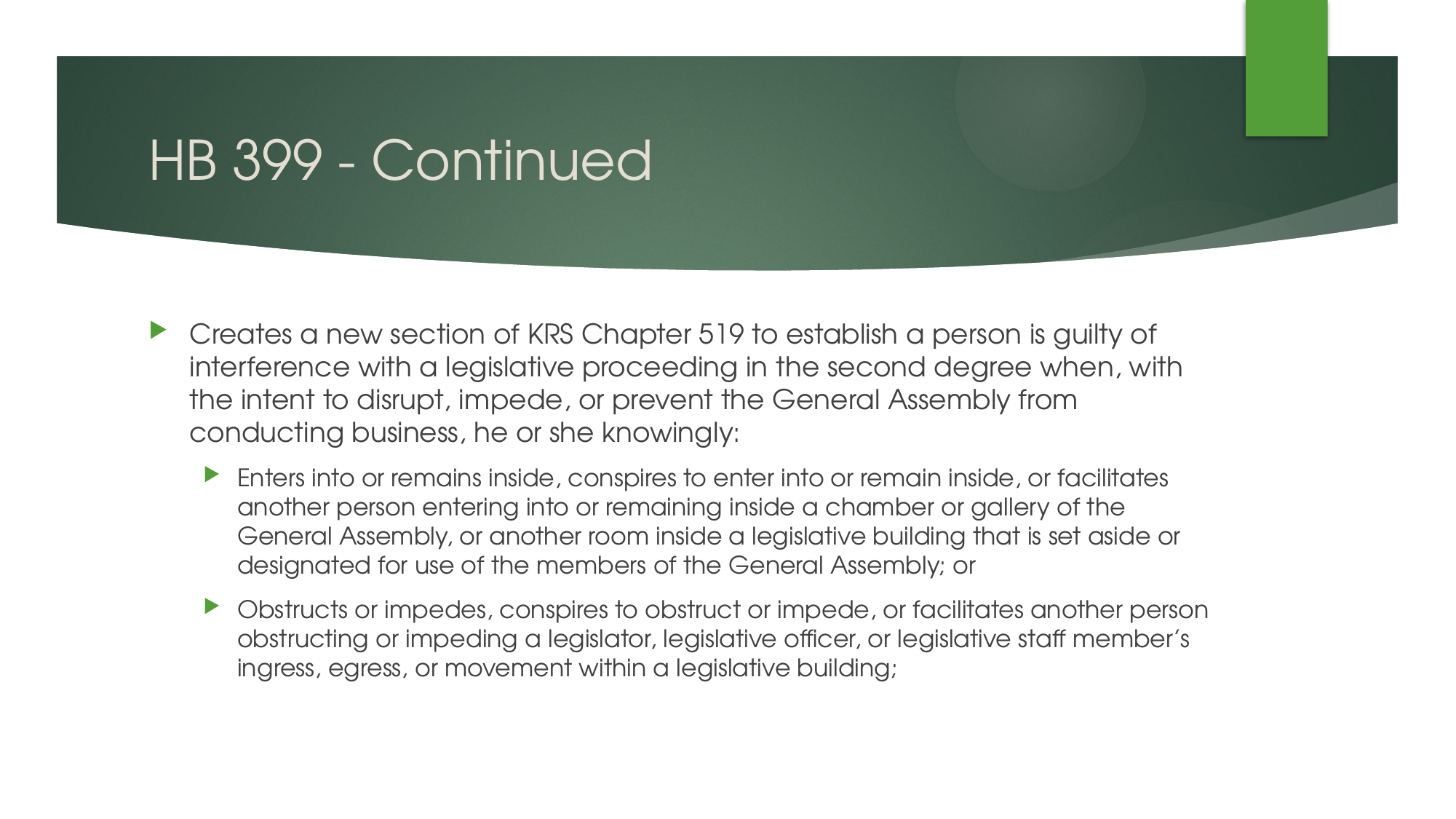

# HB 399 - Continued
Creates a new section of KRS Chapter 519 to establish a person is guilty of interference with a legislative proceeding in the second degree when, with the intent to disrupt, impede, or prevent the General Assembly from conducting business, he or she knowingly:
Enters into or remains inside, conspires to enter into or remain inside, or facilitates another person entering into or remaining inside a chamber or gallery of the General Assembly, or another room inside a legislative building that is set aside or designated for use of the members of the General Assembly; or
Obstructs or impedes, conspires to obstruct or impede, or facilitates another person obstructing or impeding a legislator, legislative officer, or legislative staff member’s ingress, egress, or movement within a legislative building;